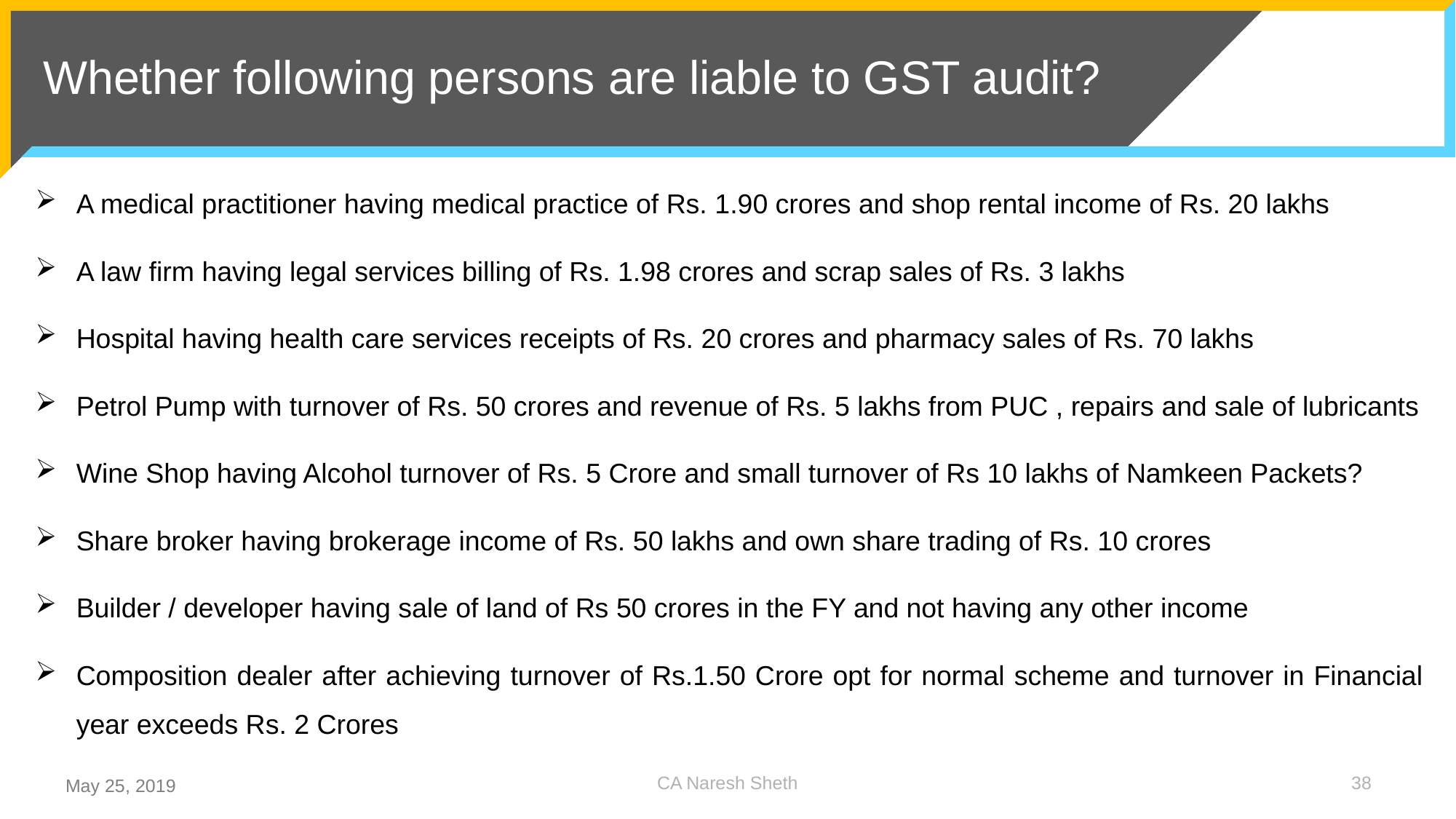

# Whether following persons are liable to GST audit?
A medical practitioner having medical practice of Rs. 1.90 crores and shop rental income of Rs. 20 lakhs
A law firm having legal services billing of Rs. 1.98 crores and scrap sales of Rs. 3 lakhs
Hospital having health care services receipts of Rs. 20 crores and pharmacy sales of Rs. 70 lakhs
Petrol Pump with turnover of Rs. 50 crores and revenue of Rs. 5 lakhs from PUC , repairs and sale of lubricants
Wine Shop having Alcohol turnover of Rs. 5 Crore and small turnover of Rs 10 lakhs of Namkeen Packets?
Share broker having brokerage income of Rs. 50 lakhs and own share trading of Rs. 10 crores
Builder / developer having sale of land of Rs 50 crores in the FY and not having any other income
Composition dealer after achieving turnover of Rs.1.50 Crore opt for normal scheme and turnover in Financial year exceeds Rs. 2 Crores
CA Naresh Sheth
38
May 25, 2019